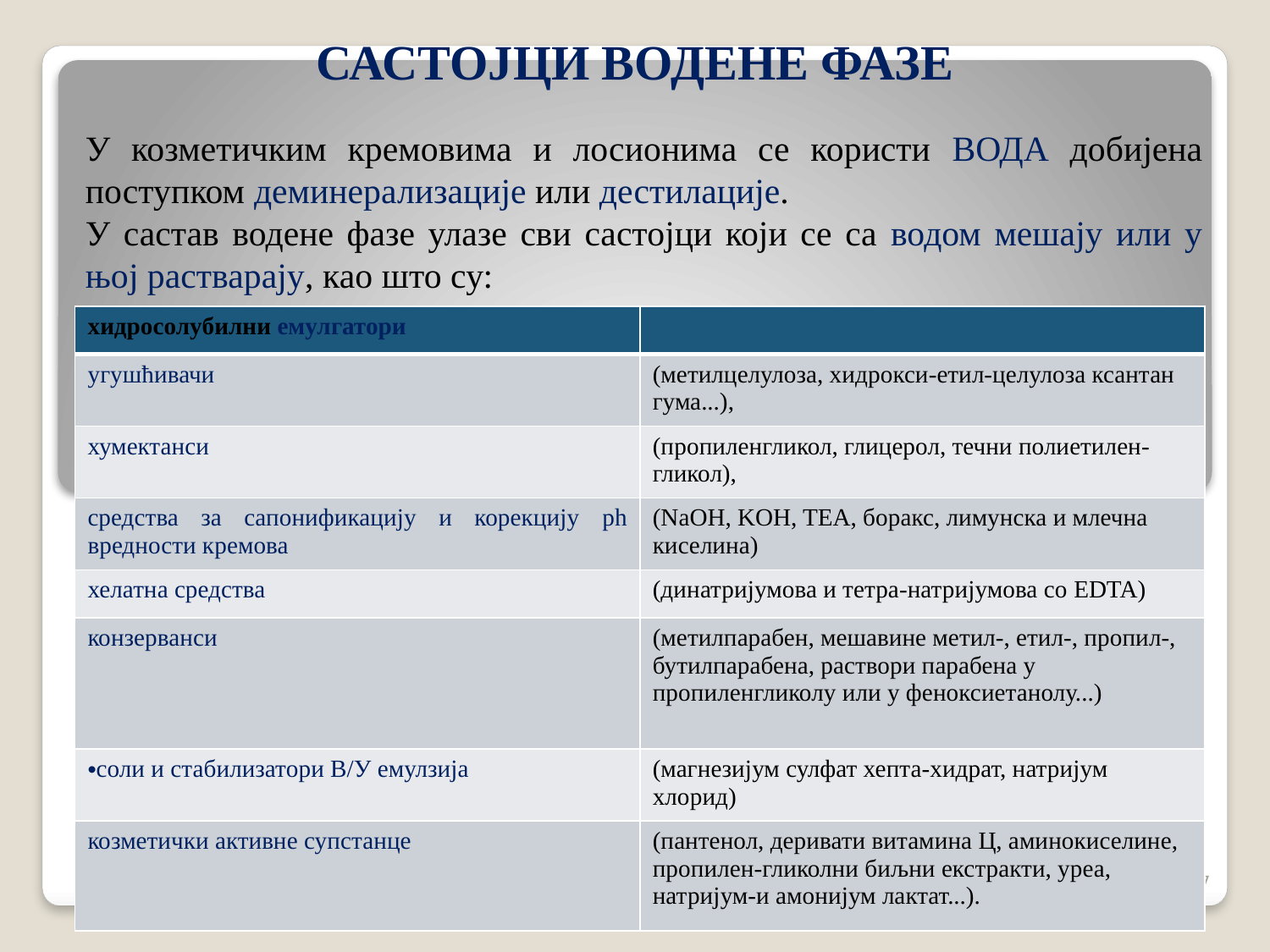

# САСТОЈЦИ ВОДЕНЕ ФАЗЕ
У козметичким кремовима и лосионима се користи ВОДА добијена поступком деминерализације или дестилације.
У састав водене фазе улазе сви састојци који се са водом мешају или у њој растварају, као што су:

| хидросолубилни емулгатори |  |
| --- | --- |
| угушћивачи | (метилцелулоза, хидрокси-етил-целулоза ксантан гума...), |
| хумектанси | (пропиленгликол, глицерол, течни полиетилен-гликол), |
| средства за сапонификацију и корекцију ph вредности кремова | (NaOH, KOH, TEA, боракс, лимунска и млечна киселина) |
| хелатна средства | (динатријумова и тетра-натријумова со EDTA) |
| конзерванси | (метилпарабен, мешавине метил-, етил-, пропил-, бутилпарабена, раствори парабена у пропиленгликолу или у феноксиетанолу...) |
| соли и стабилизатори В/У емулзија | (магнезијум сулфат хепта-хидрат, натријум хлорид) |
| козметички активне супстанце | (пантенол, деривати витамина Ц, аминокиселине, пропилен-гликолни биљни екстракти, уреа, натријум-и амонијум лактат...). |
17